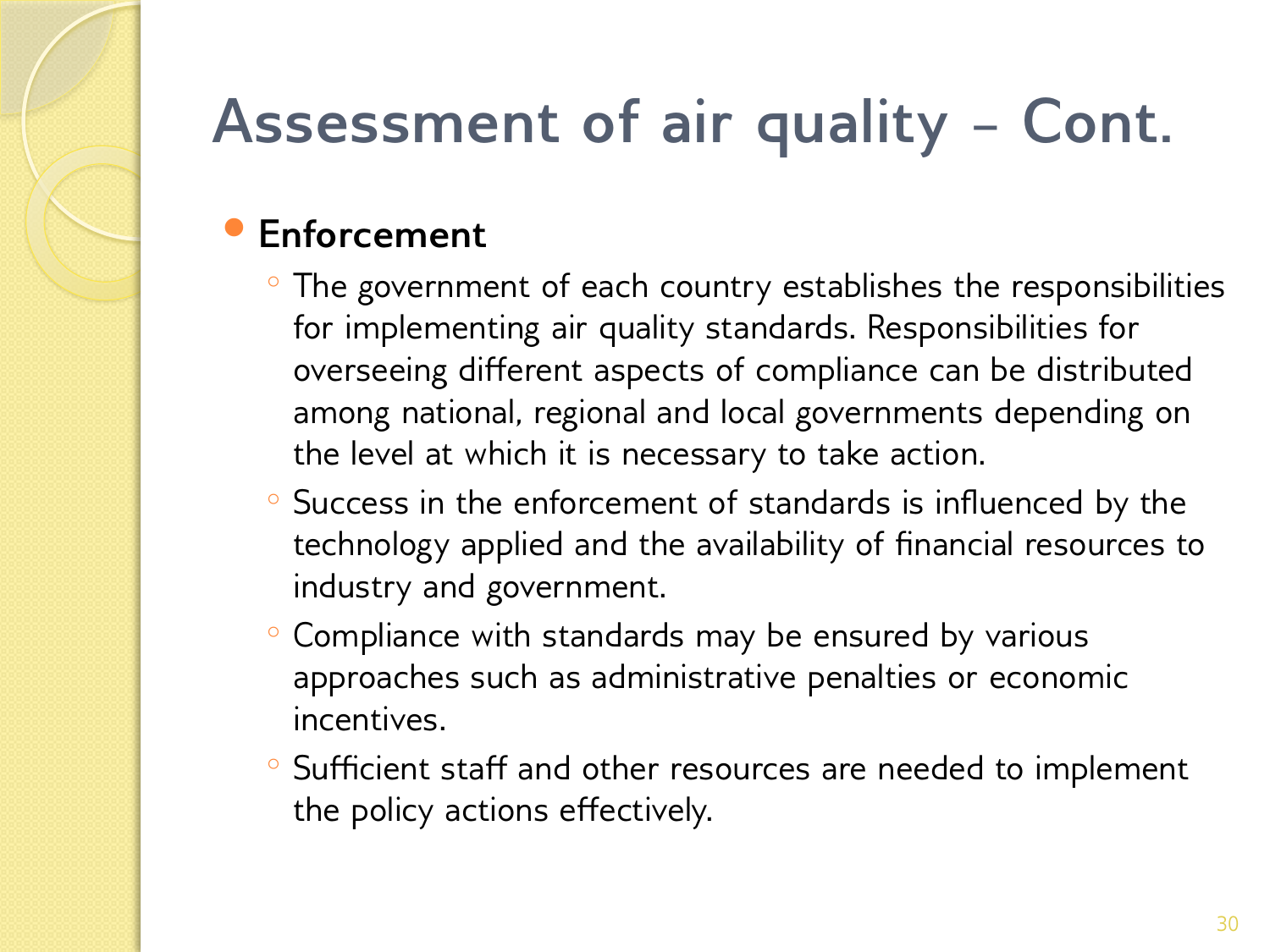

# Assessment of air quality – Cont.
Enforcement
The government of each country establishes the responsibilities for implementing air quality standards. Responsibilities for overseeing different aspects of compliance can be distributed among national, regional and local governments depending on the level at which it is necessary to take action.
Success in the enforcement of standards is influenced by the technology applied and the availability of financial resources to industry and government.
Compliance with standards may be ensured by various approaches such as administrative penalties or economic incentives.
Sufficient staff and other resources are needed to implement the policy actions effectively.
30